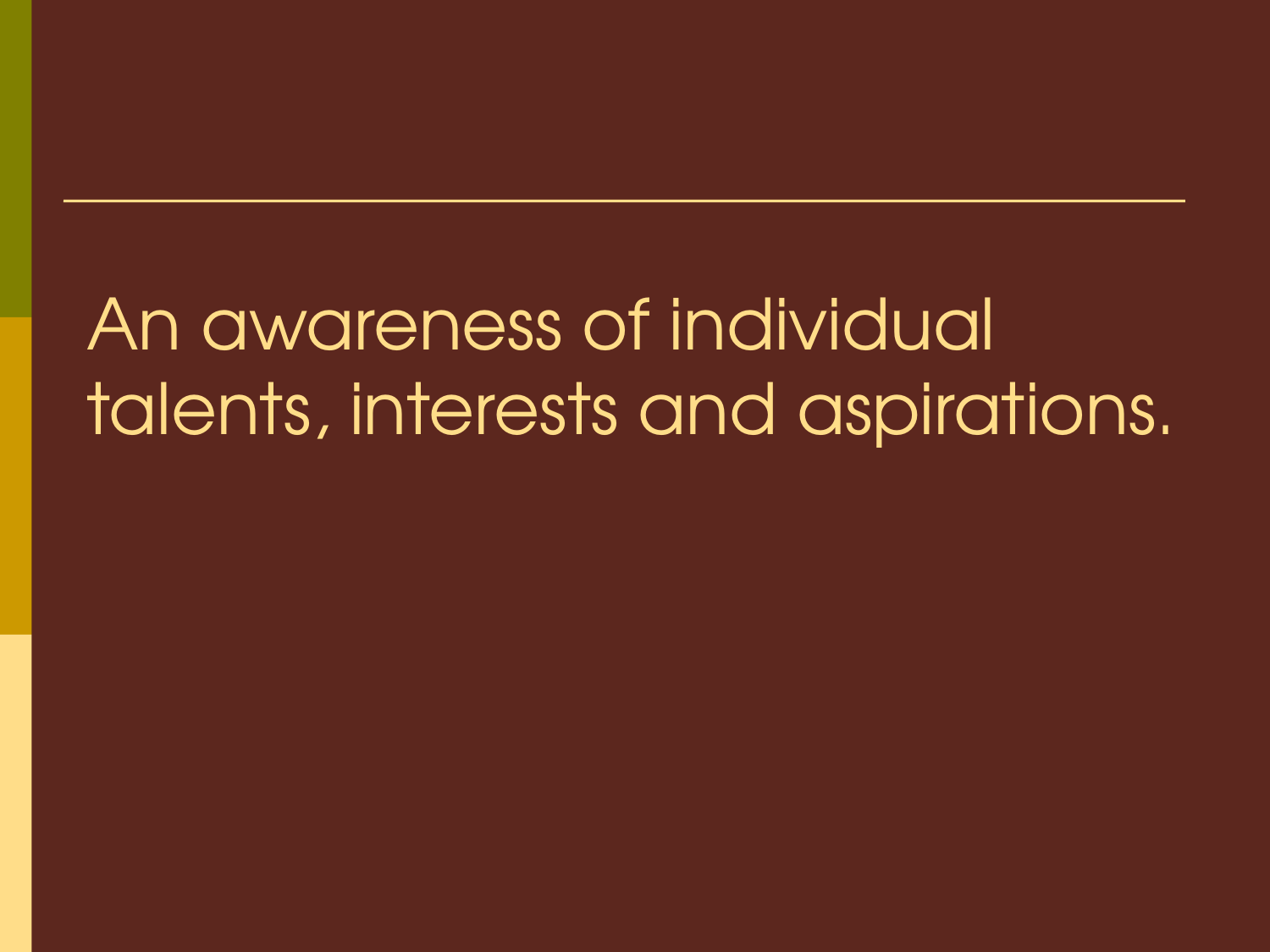

# An awareness of individual talents, interests and aspirations.